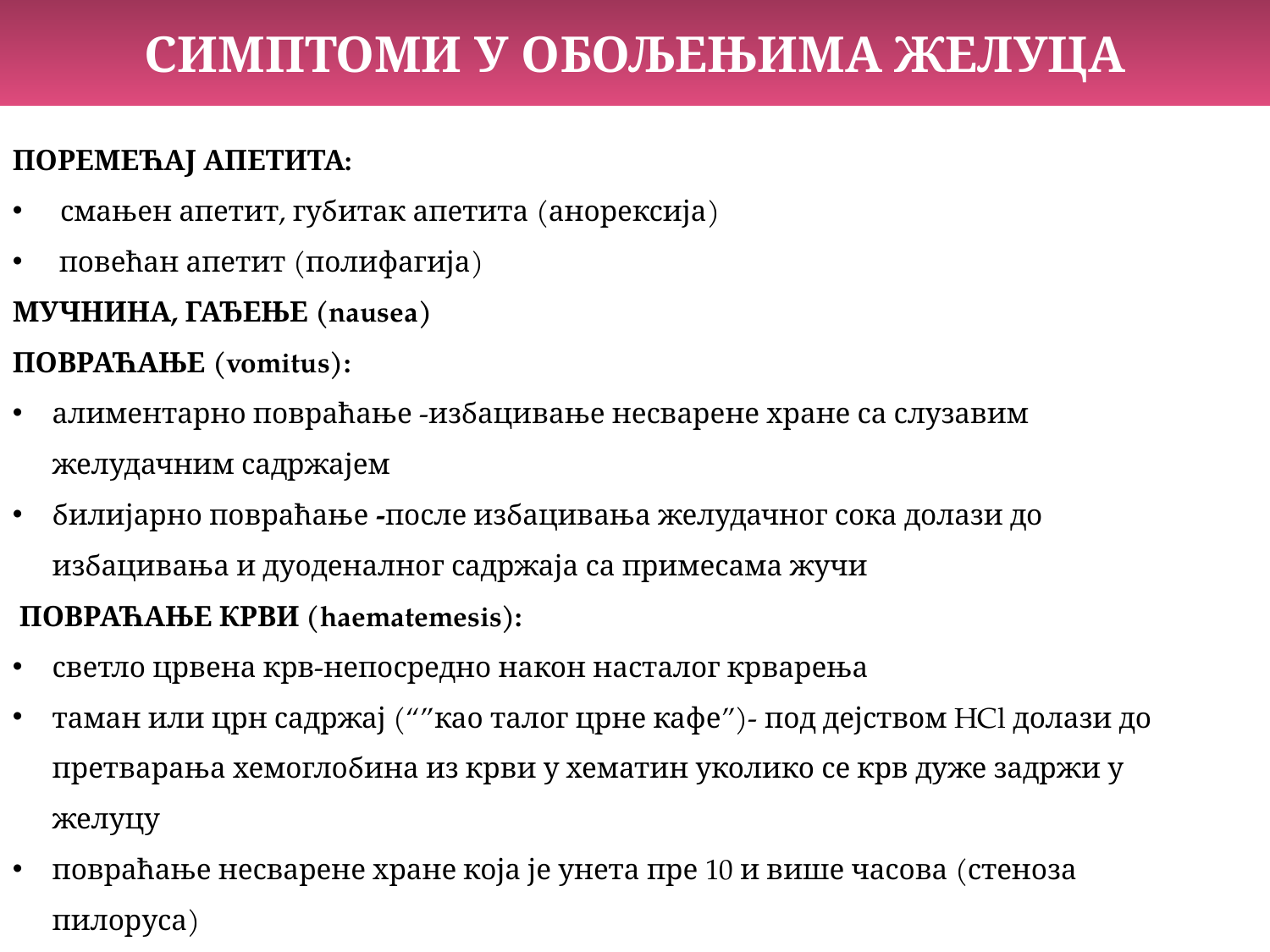

СИМПТОМИ У ОБОЉЕЊИМА ЖЕЛУЦА
ПОРЕМЕЋАЈ АПЕТИТА:
смањен апетит, губитак апетита (анорексија)
 повећан апетит (полифагија)
МУЧНИНА, ГАЂЕЊЕ (nausea)
ПОВРАЋАЊЕ (vomitus):
алиментарно повраћање -избацивање несварене хране са слузавим желудачним садржајем
билијарно повраћање -после избацивања желудачног сока долази до избацивања и дуоденалног садржаја са примесама жучи
 ПОВРАЋАЊЕ КРВИ (haematemesis):
светло црвена крв-непосредно након насталог крварења
таман или црн садржај (“”као талог црне кафе”)- под дејством HCl долази до претварања хемоглобина из крви у хематин уколико се крв дуже задржи у желуцу
повраћање несварене хране која је унета пре 10 и више часова (стеноза пилоруса)
повраћање фекулентног садржаја (miserere): код илеуса црева (колона), ретроперисталтика и гастроколична фистула